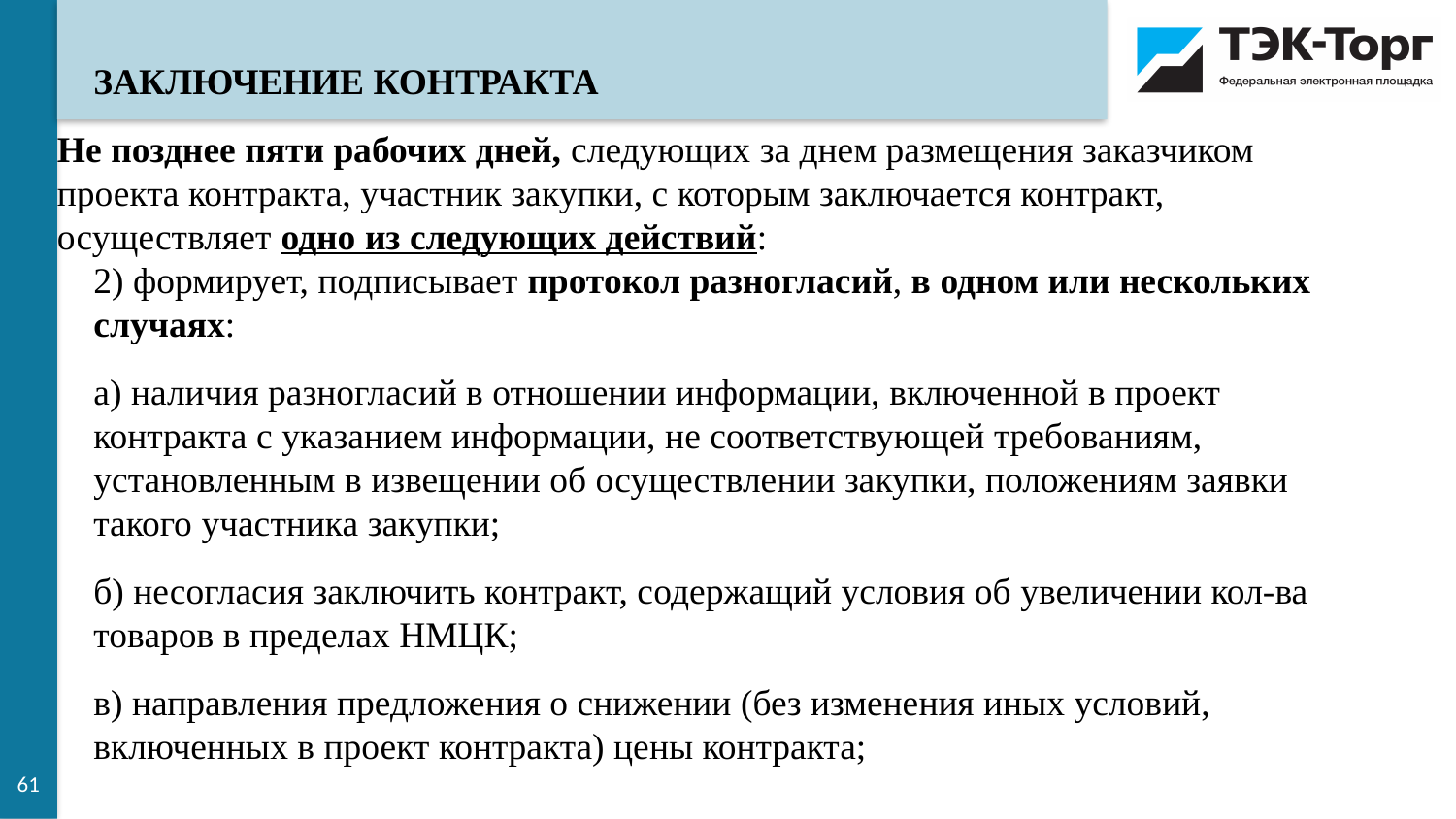

ЗАКЛЮЧЕНИЕ КОНТРАКТА
Не позднее пяти рабочих дней, следующих за днем размещения заказчиком проекта контракта, участник закупки, с которым заключается контракт, осуществляет одно из следующих действий:
2) формирует, подписывает протокол разногласий, в одном или нескольких случаях:
а) наличия разногласий в отношении информации, включенной в проект контракта с указанием информации, не соответствующей требованиям, установленным в извещении об осуществлении закупки, положениям заявки такого участника закупки;
б) несогласия заключить контракт, содержащий условия об увеличении кол-ва товаров в пределах НМЦК;
в) направления предложения о снижении (без изменения иных условий, включенных в проект контракта) цены контракта;
61